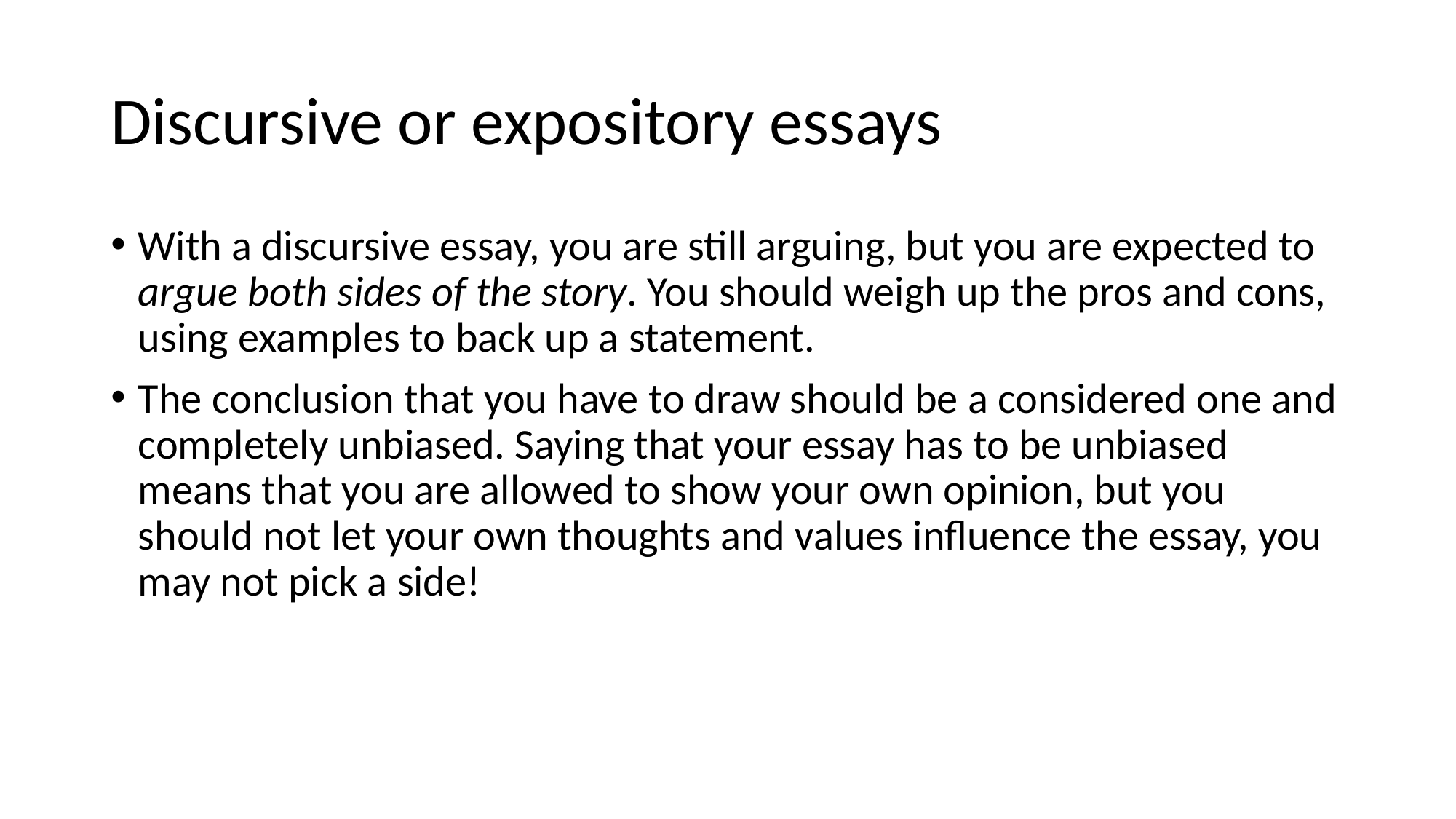

# Discursive or expository essays
With a discursive essay, you are still arguing, but you are expected to argue both sides of the story. You should weigh up the pros and cons, using examples to back up a statement.
The conclusion that you have to draw should be a considered one and completely unbiased. Saying that your essay has to be unbiased means that you are allowed to show your own opinion, but you should not let your own thoughts and values influence the essay, you may not pick a side!